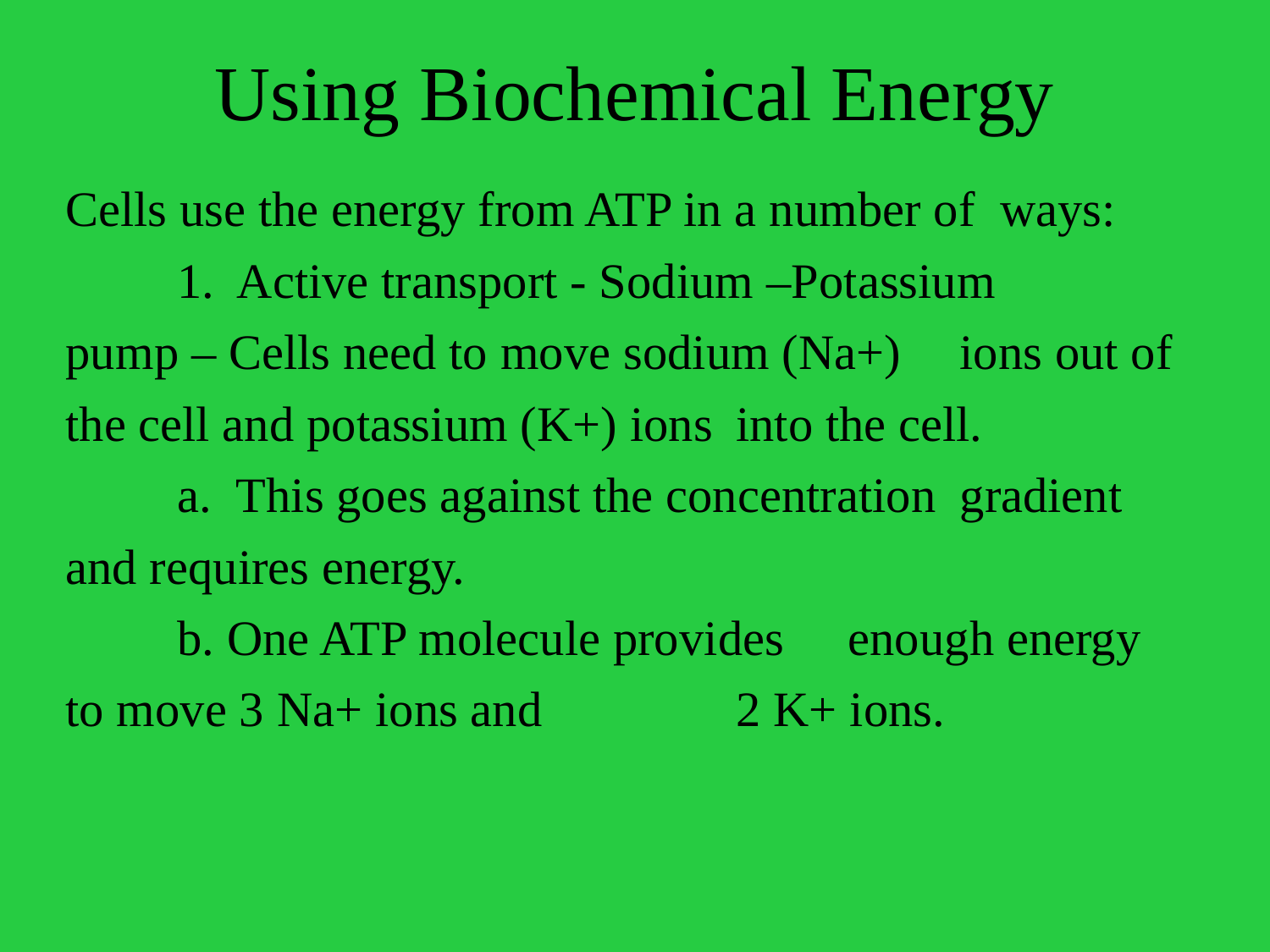

# Using Biochemical Energy
Cells use the energy from ATP in a number of  ways:
	1.  Active transport - Sodium –Potassium 	pump – Cells need to move sodium (Na+) 	ions out of the cell and potassium (K+) ions 	into the cell.
		a.  This goes against the concentration 		gradient and requires energy.
		b. One ATP molecule provides 			enough energy to move 3 Na+ ions and 		2 K+ ions.